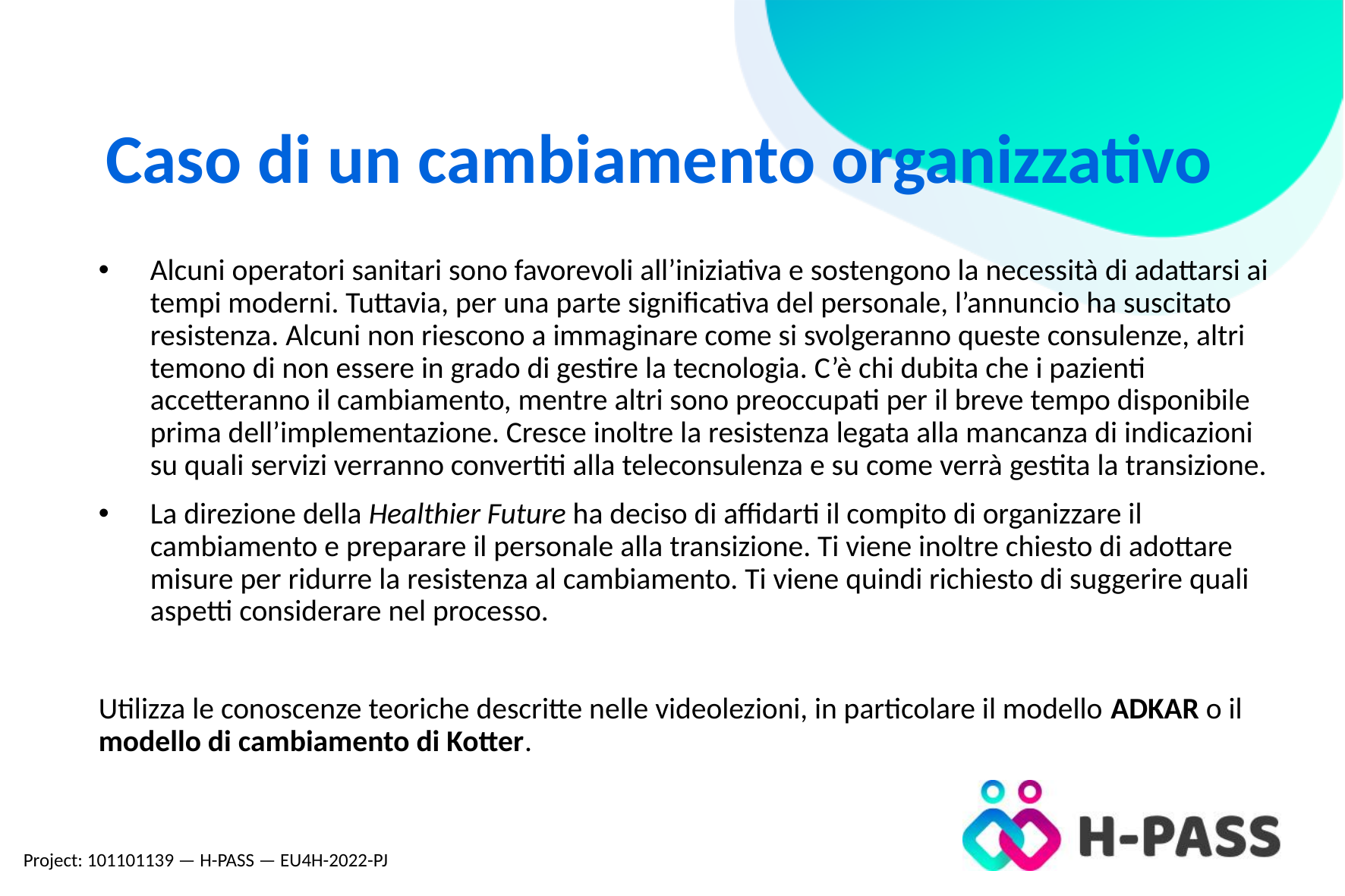

Caso di un cambiamento organizzativo
Alcuni operatori sanitari sono favorevoli all’iniziativa e sostengono la necessità di adattarsi ai tempi moderni. Tuttavia, per una parte significativa del personale, l’annuncio ha suscitato resistenza. Alcuni non riescono a immaginare come si svolgeranno queste consulenze, altri temono di non essere in grado di gestire la tecnologia. C’è chi dubita che i pazienti accetteranno il cambiamento, mentre altri sono preoccupati per il breve tempo disponibile prima dell’implementazione. Cresce inoltre la resistenza legata alla mancanza di indicazioni su quali servizi verranno convertiti alla teleconsulenza e su come verrà gestita la transizione.
La direzione della Healthier Future ha deciso di affidarti il compito di organizzare il cambiamento e preparare il personale alla transizione. Ti viene inoltre chiesto di adottare misure per ridurre la resistenza al cambiamento. Ti viene quindi richiesto di suggerire quali aspetti considerare nel processo.

Utilizza le conoscenze teoriche descritte nelle videolezioni, in particolare il modello ADKAR o il modello di cambiamento di Kotter.

Project: 101101139 — H-PASS — EU4H-2022-PJ